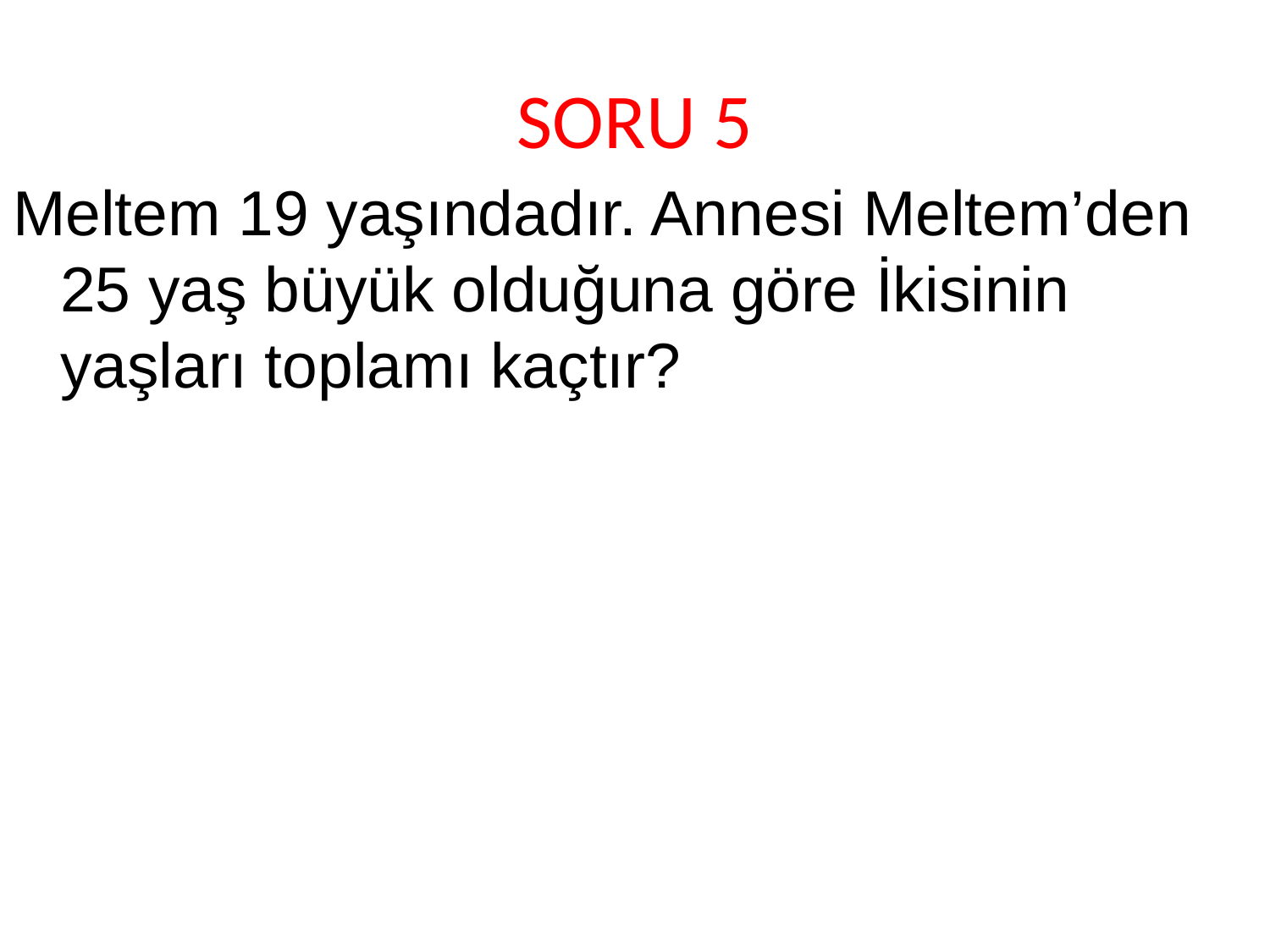

# SORU 5
Meltem 19 yaşındadır. Annesi Meltem’den 25 yaş büyük olduğuna göre İkisinin yaşları toplamı kaçtır?